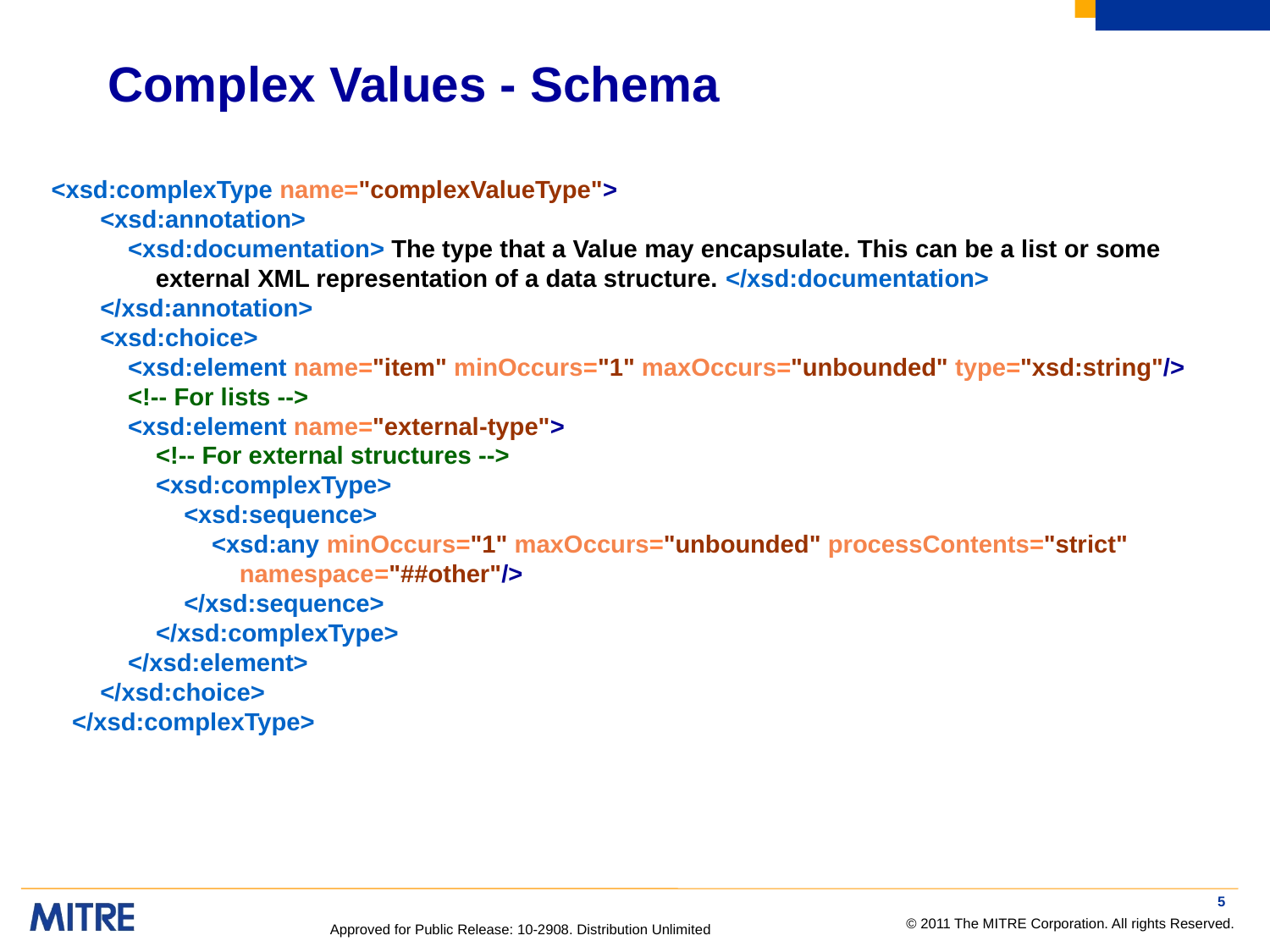

# Complex Values - Schema
 <xsd:complexType name="complexValueType">
        <xsd:annotation>
            <xsd:documentation> The type that a Value may encapsulate. This can be a list or some
                external XML representation of a data structure. </xsd:documentation>
        </xsd:annotation>
        <xsd:choice>
            <xsd:element name="item" minOccurs="1" maxOccurs="unbounded" type="xsd:string"/>
            <!-- For lists -->
            <xsd:element name="external-type">
                <!-- For external structures -->
                <xsd:complexType>
                    <xsd:sequence>
                        <xsd:any minOccurs="1" maxOccurs="unbounded" processContents="strict"
                            namespace="##other"/>
                    </xsd:sequence>
                </xsd:complexType>
            </xsd:element>
        </xsd:choice>
    </xsd:complexType>
5